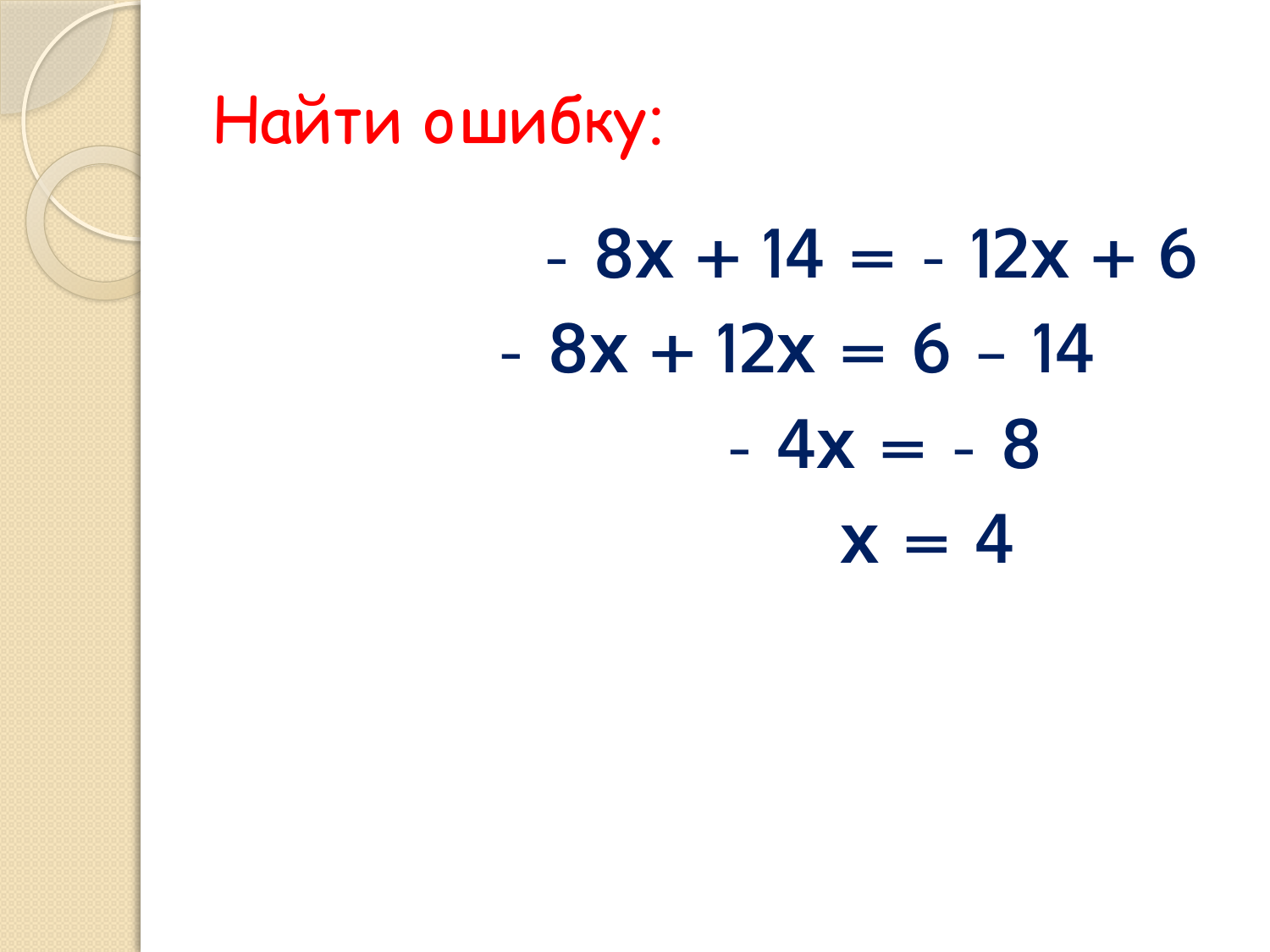

# Найти ошибку:
              - 8х + 14 = - 12х + 6
            - 8х + 12х = 6 – 14
                      - 4х = - 8
                           х = 4